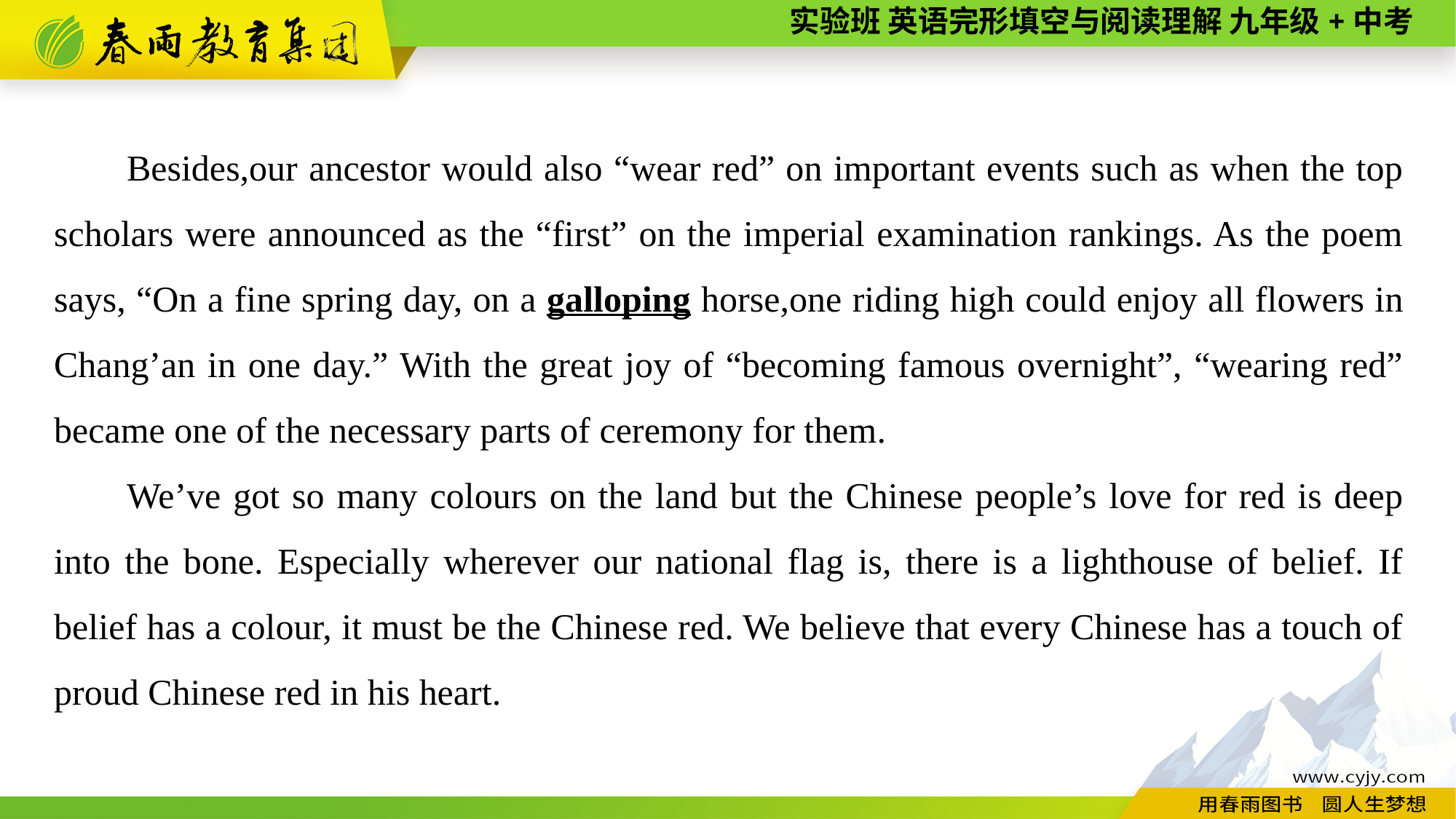

Besides,our ancestor would also “wear red” on important events such as when the top scholars were announced as the “first” on the imperial examination rankings. As the poem says, “On a fine spring day, on a galloping horse,one riding high could enjoy all flowers in Chang’an in one day.” With the great joy of “becoming famous overnight”, “wearing red” became one of the necessary parts of ceremony for them.
We’ve got so many colours on the land but the Chinese people’s love for red is deep into the bone. Especially wherever our national flag is, there is a lighthouse of belief. If belief has a colour, it must be the Chinese red. We believe that every Chinese has a touch of proud Chinese red in his heart.